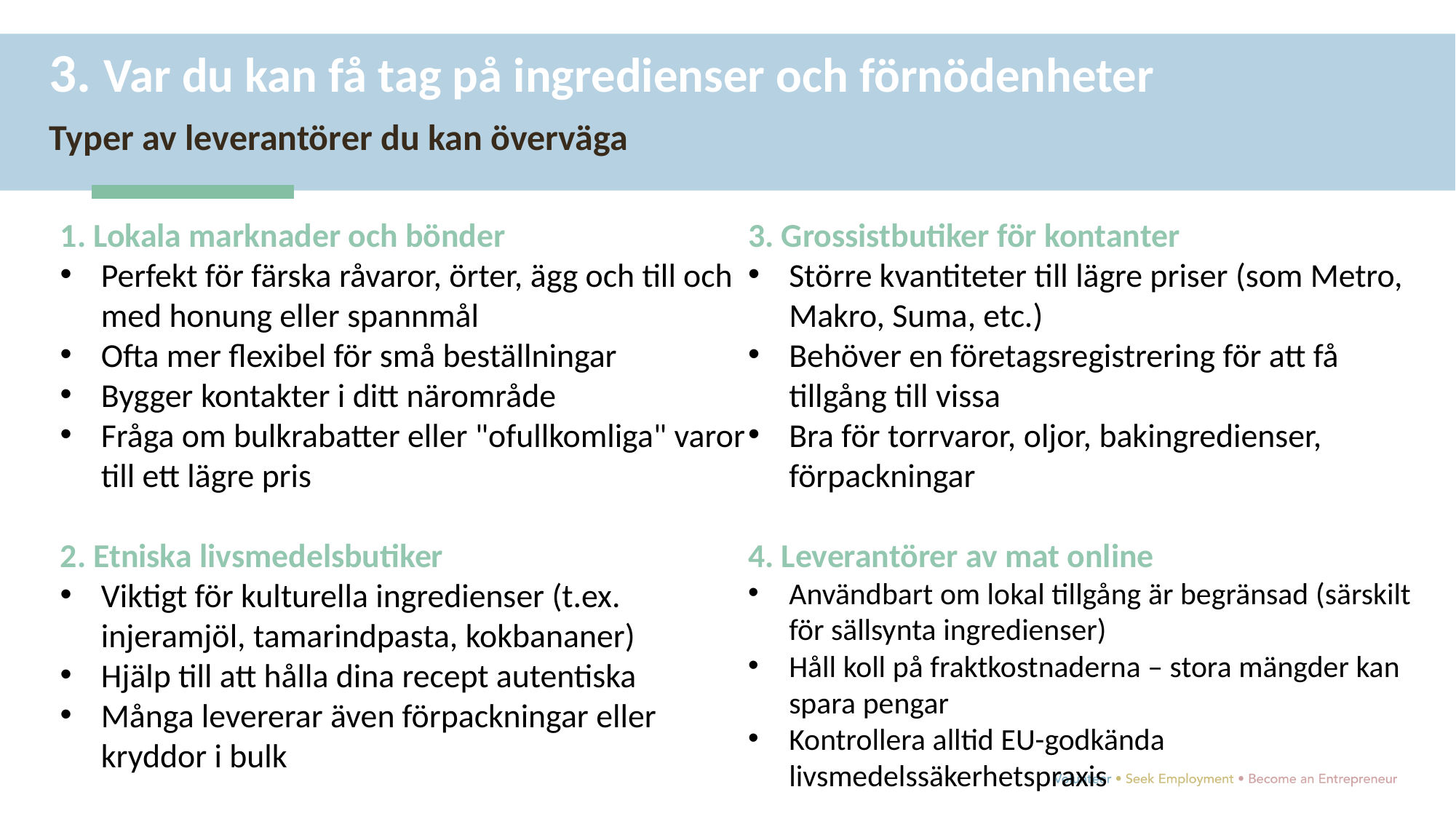

3. Var du kan få tag på ingredienser och förnödenheter
Typer av leverantörer du kan överväga

1. Lokala marknader och bönder
Perfekt för färska råvaror, örter, ägg och till och med honung eller spannmål
Ofta mer flexibel för små beställningar
Bygger kontakter i ditt närområde
Fråga om bulkrabatter eller "ofullkomliga" varor till ett lägre pris

2. Etniska livsmedelsbutiker
Viktigt för kulturella ingredienser (t.ex. injeramjöl, tamarindpasta, kokbananer)
Hjälp till att hålla dina recept autentiska
Många levererar även förpackningar eller kryddor i bulk

3. Grossistbutiker för kontanter
Större kvantiteter till lägre priser (som Metro, Makro, Suma, etc.)
Behöver en företagsregistrering för att få tillgång till vissa
Bra för torrvaror, oljor, bakingredienser, förpackningar

4. Leverantörer av mat online
Användbart om lokal tillgång är begränsad (särskilt för sällsynta ingredienser)
Håll koll på fraktkostnaderna – stora mängder kan spara pengar
Kontrollera alltid EU-godkända livsmedelssäkerhetspraxis